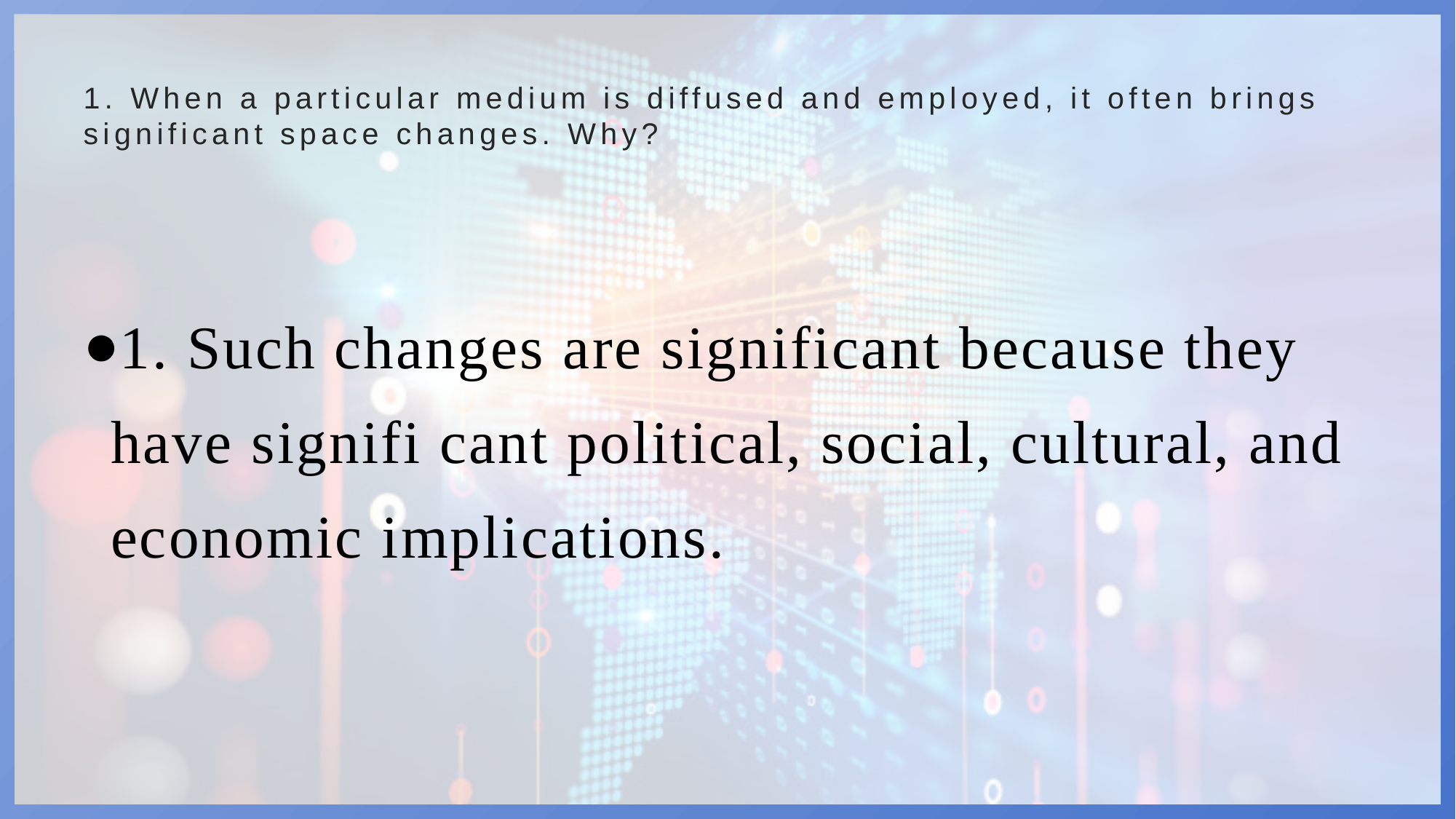

# 1. When a particular medium is diffused and employed, it often brings significant space changes. Why?
1. Such changes are significant because they have signifi cant political, social, cultural, and economic implications.